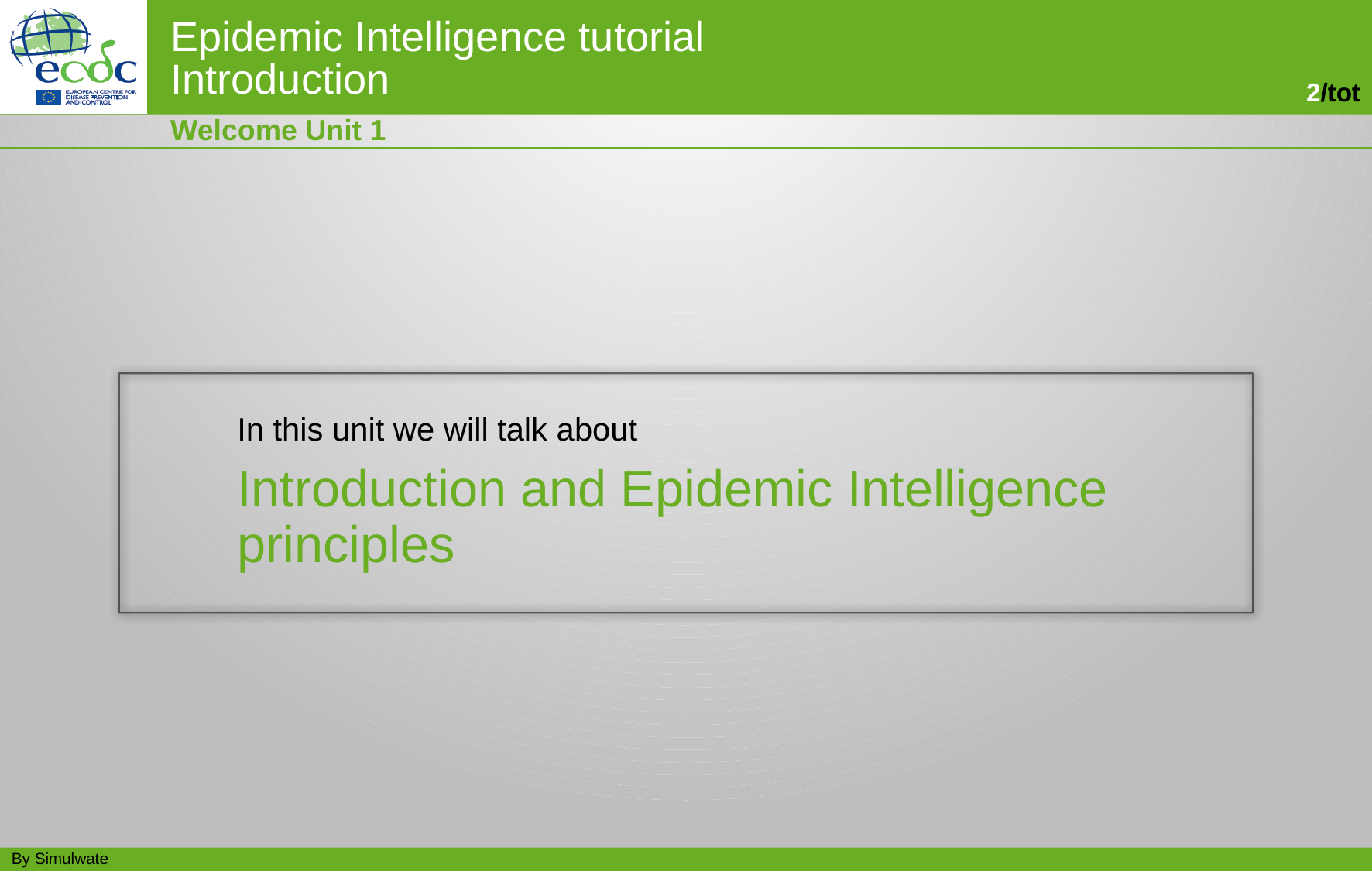

Welcome Unit 1

In this unit we will talk about
Introduction and Epidemic Intelligence principles